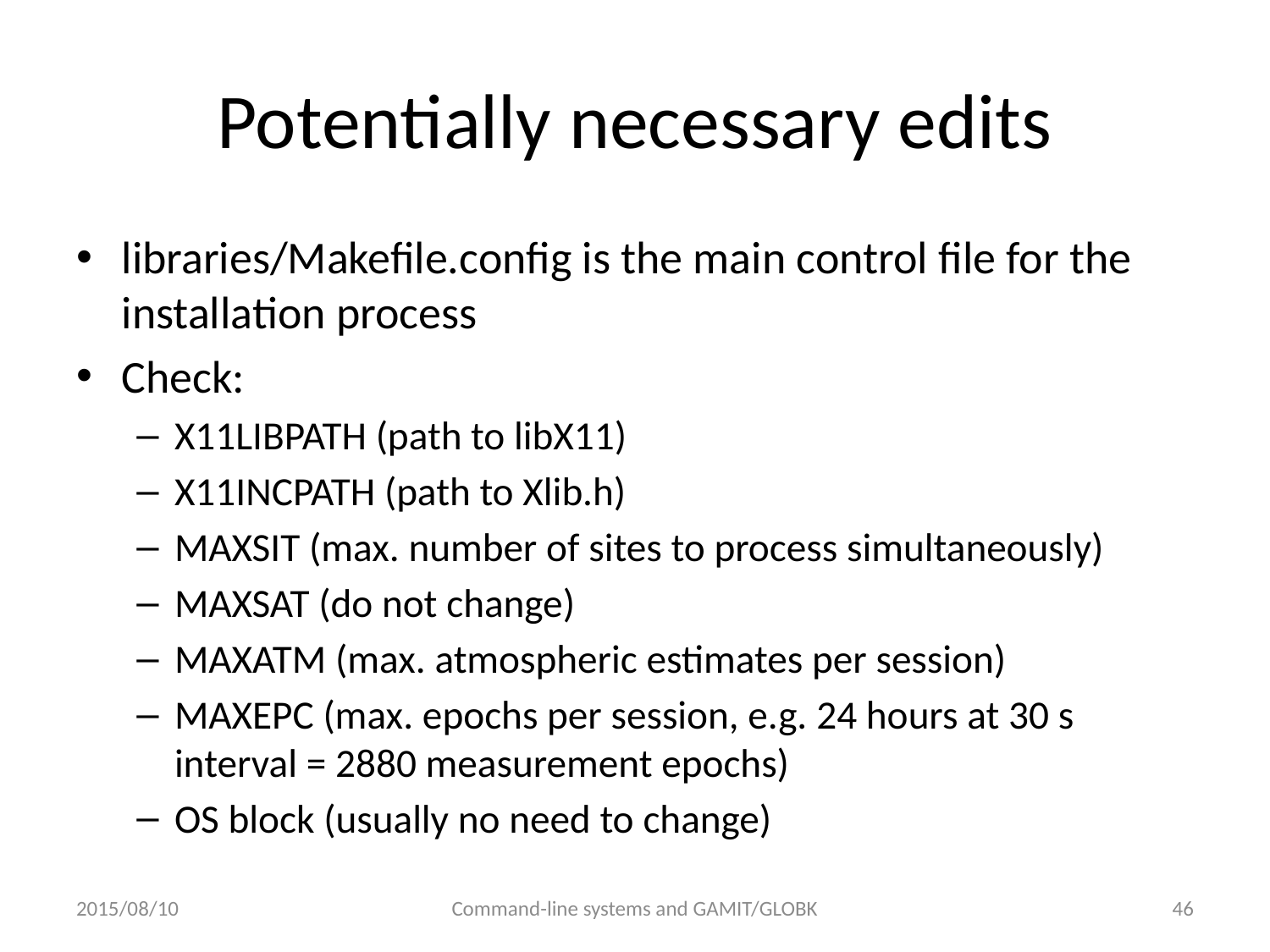

# Potentially necessary edits
libraries/Makefile.config is the main control file for the installation process
Check:
X11LIBPATH (path to libX11)
X11INCPATH (path to Xlib.h)
MAXSIT (max. number of sites to process simultaneously)
MAXSAT (do not change)
MAXATM (max. atmospheric estimates per session)
MAXEPC (max. epochs per session, e.g. 24 hours at 30 s interval = 2880 measurement epochs)
OS block (usually no need to change)
2015/08/10
Command-line systems and GAMIT/GLOBK
46